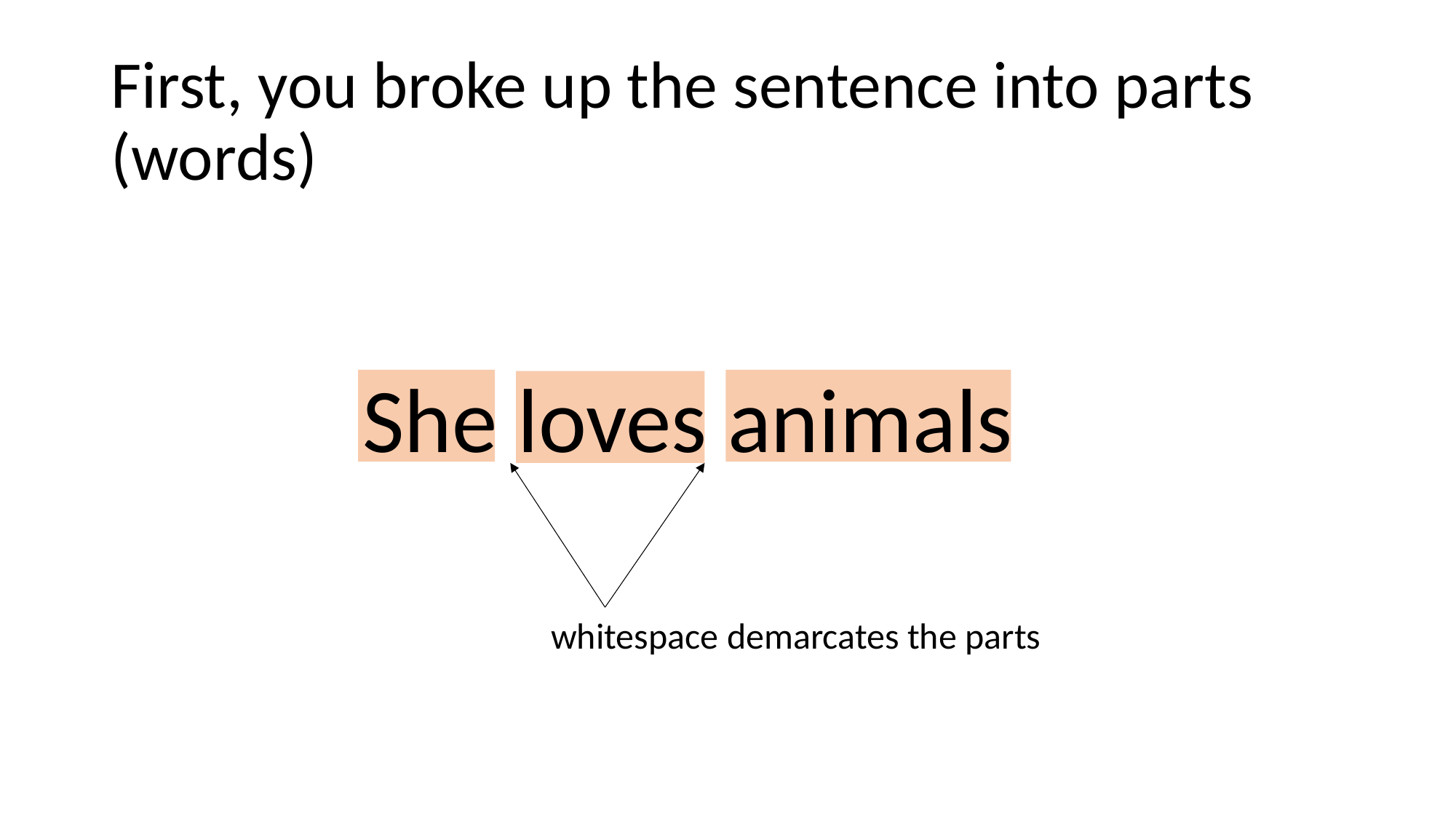

# First, you broke up the sentence into parts (words)
She loves animals

whitespace demarcates the parts